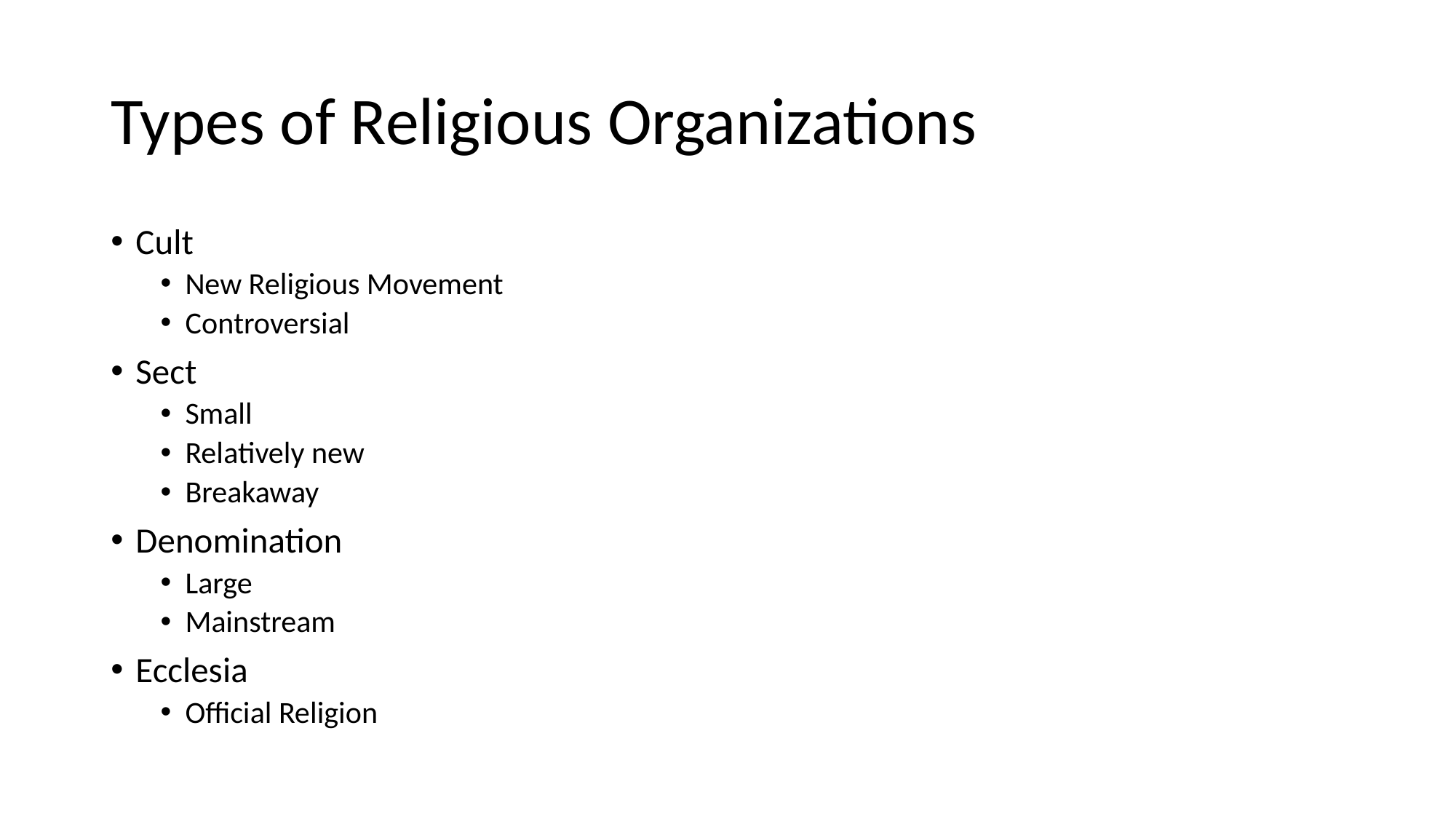

# Types of Religious Organizations
Cult
New Religious Movement
Controversial
Sect
Small
Relatively new
Breakaway
Denomination
Large
Mainstream
Ecclesia
Official Religion